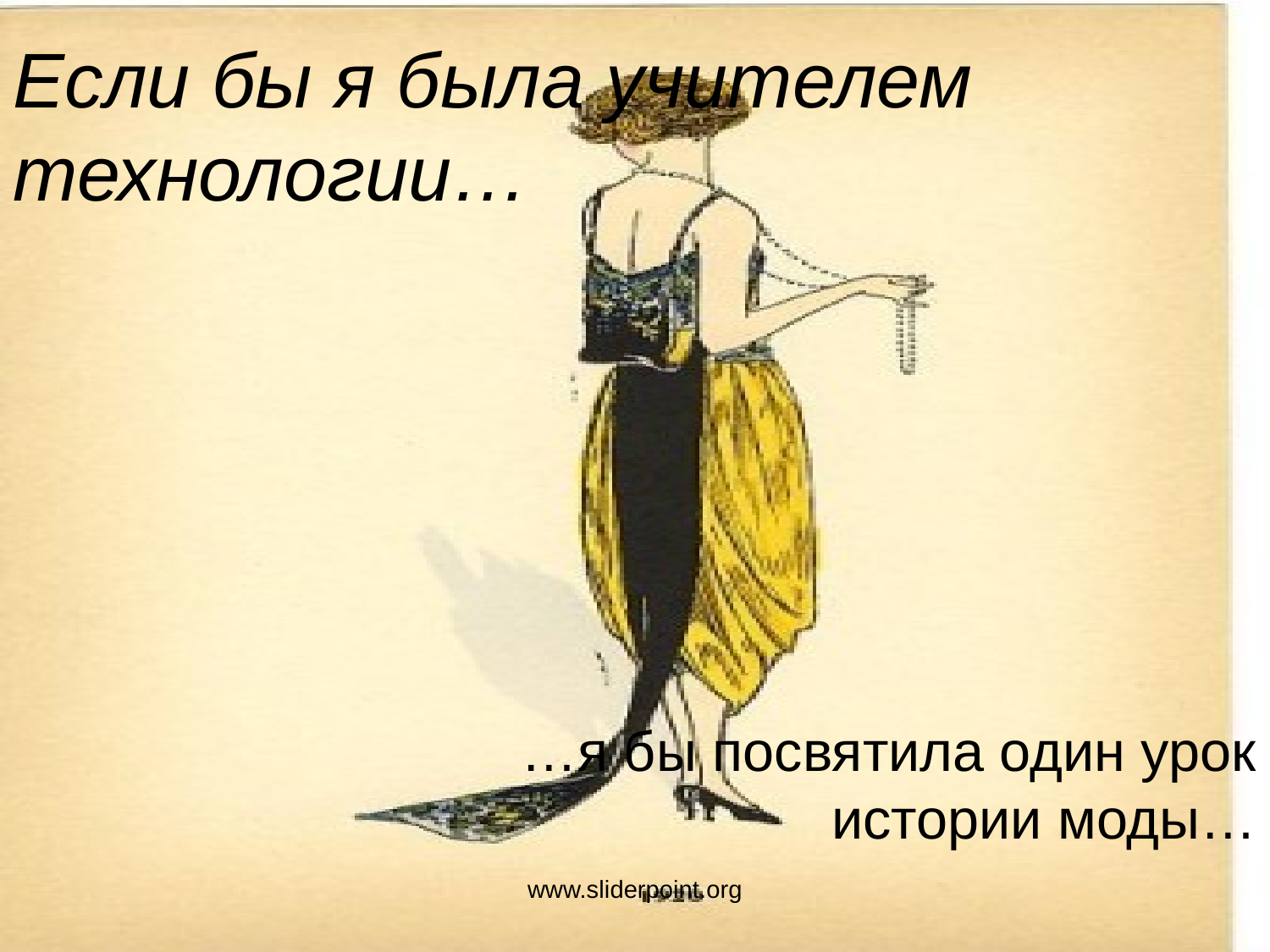

# Если бы я была учителем технологии…
…я бы посвятила один урок истории моды…
www.sliderpoint.org